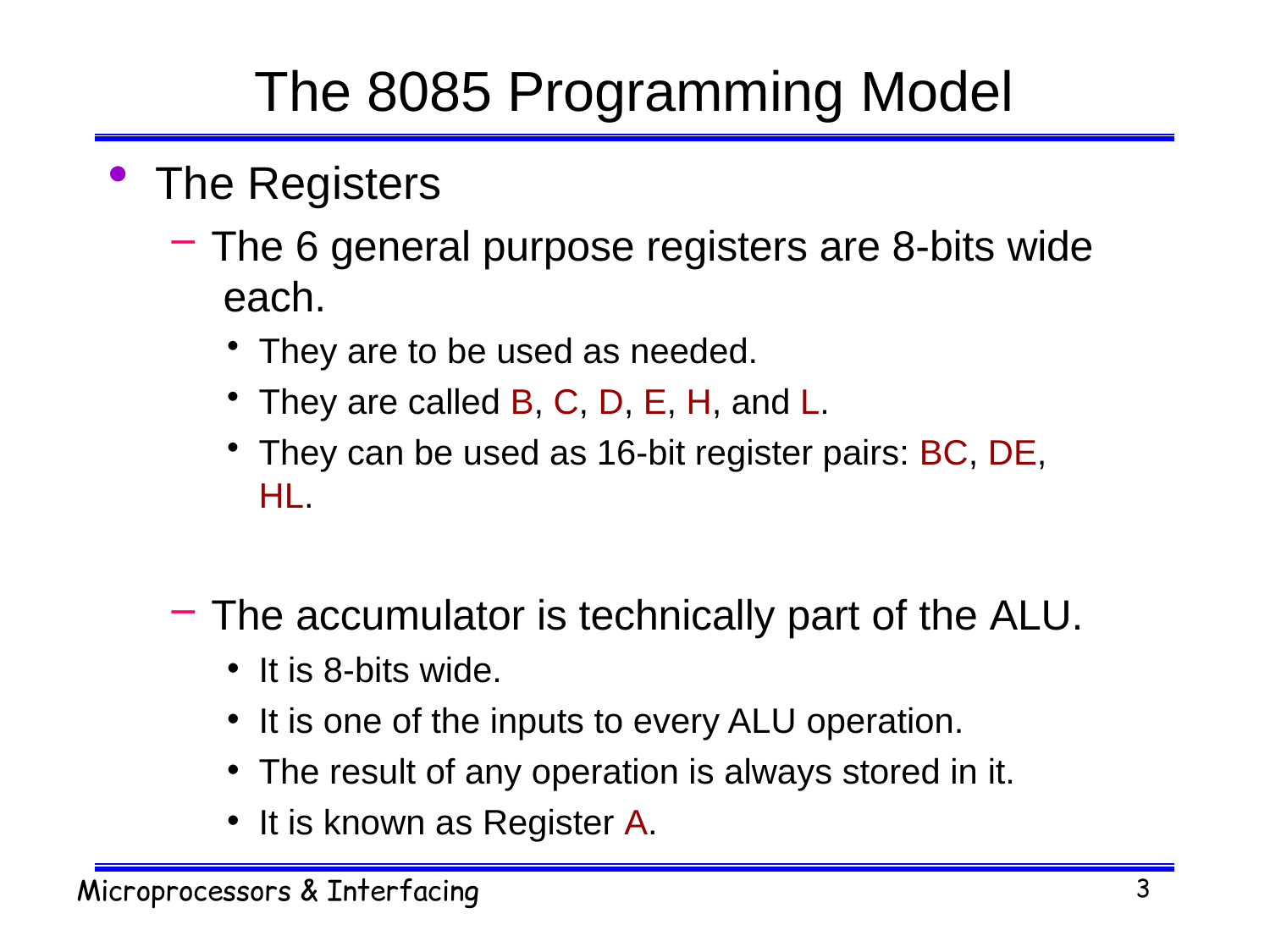

# The 8085 Programming Model
The Registers
The 6 general purpose registers are 8-bits wide  each.
They are to be used as needed.
They are called B, C, D, E, H, and L.
They can be used as 16-bit register pairs: BC, DE, HL.

The accumulator is technically part of the ALU.
It is 8-bits wide.
It is one of the inputs to every ALU operation.
The result of any operation is always stored in it.
It is known as Register A.
Microprocessors & Interfacing
3